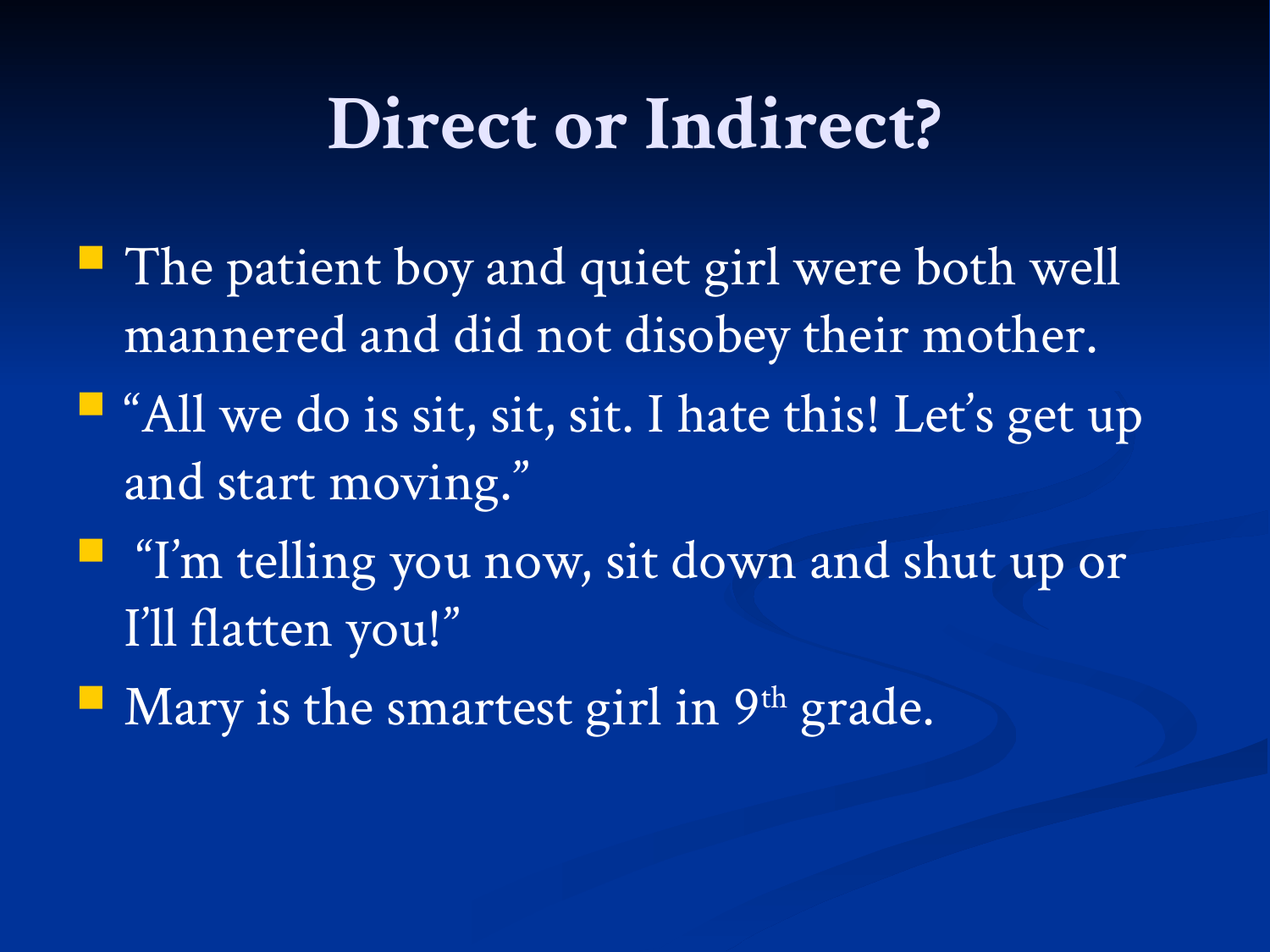

# Direct or Indirect?
The patient boy and quiet girl were both well mannered and did not disobey their mother.
“All we do is sit, sit, sit. I hate this! Let’s get up and start moving.”
 “I’m telling you now, sit down and shut up or I’ll flatten you!”
Mary is the smartest girl in 9th grade.